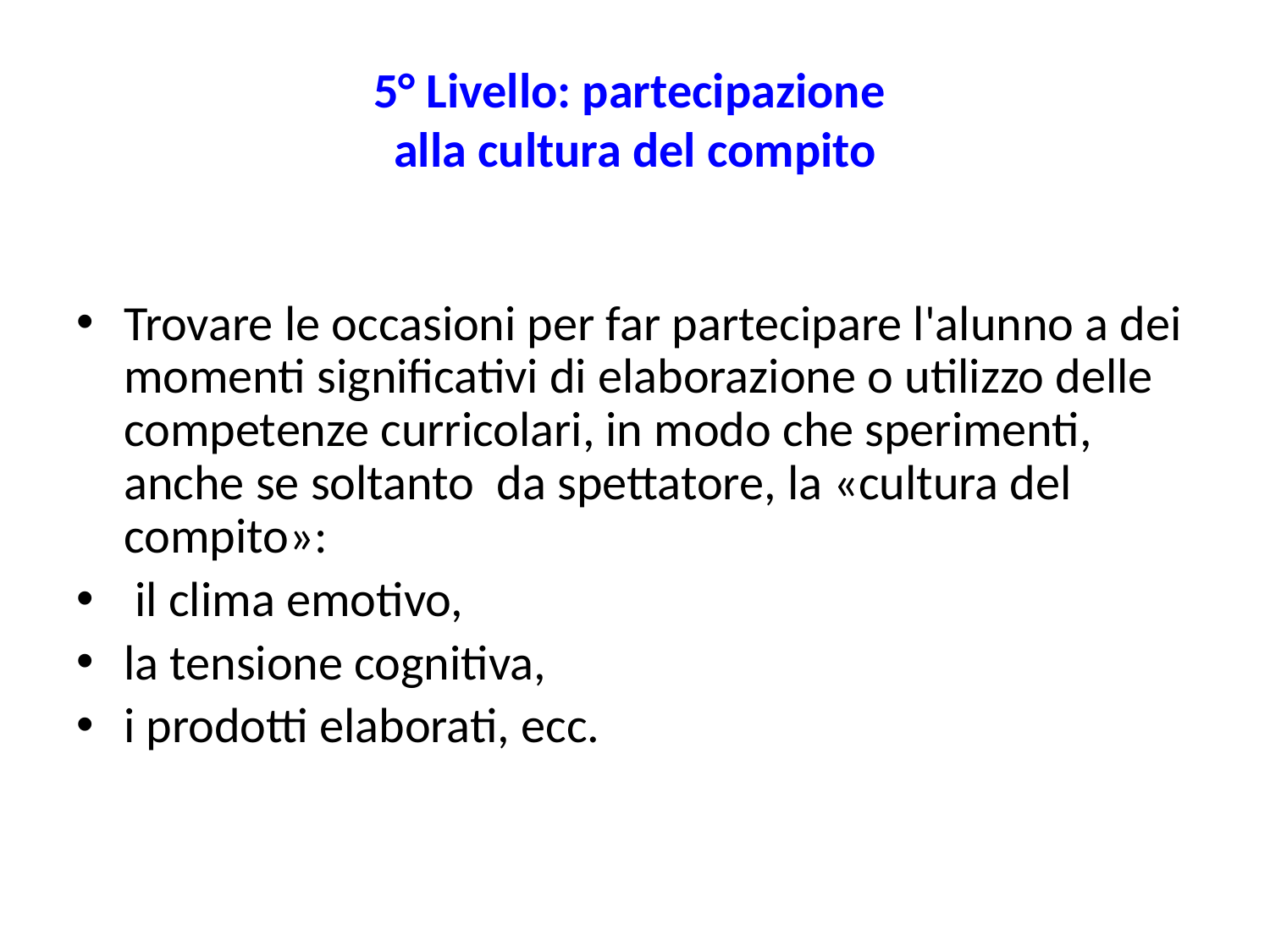

# 5° Livello: partecipazione alla cultura del compito

Trovare le occasioni per far partecipare l'alunno a dei momenti significativi di elaborazione o utilizzo delle competenze curricolari, in modo che sperimenti, anche se soltanto  da spettatore, la «cultura del compito»:
 il clima emotivo,
la tensione cognitiva,
i prodotti elaborati, ecc.